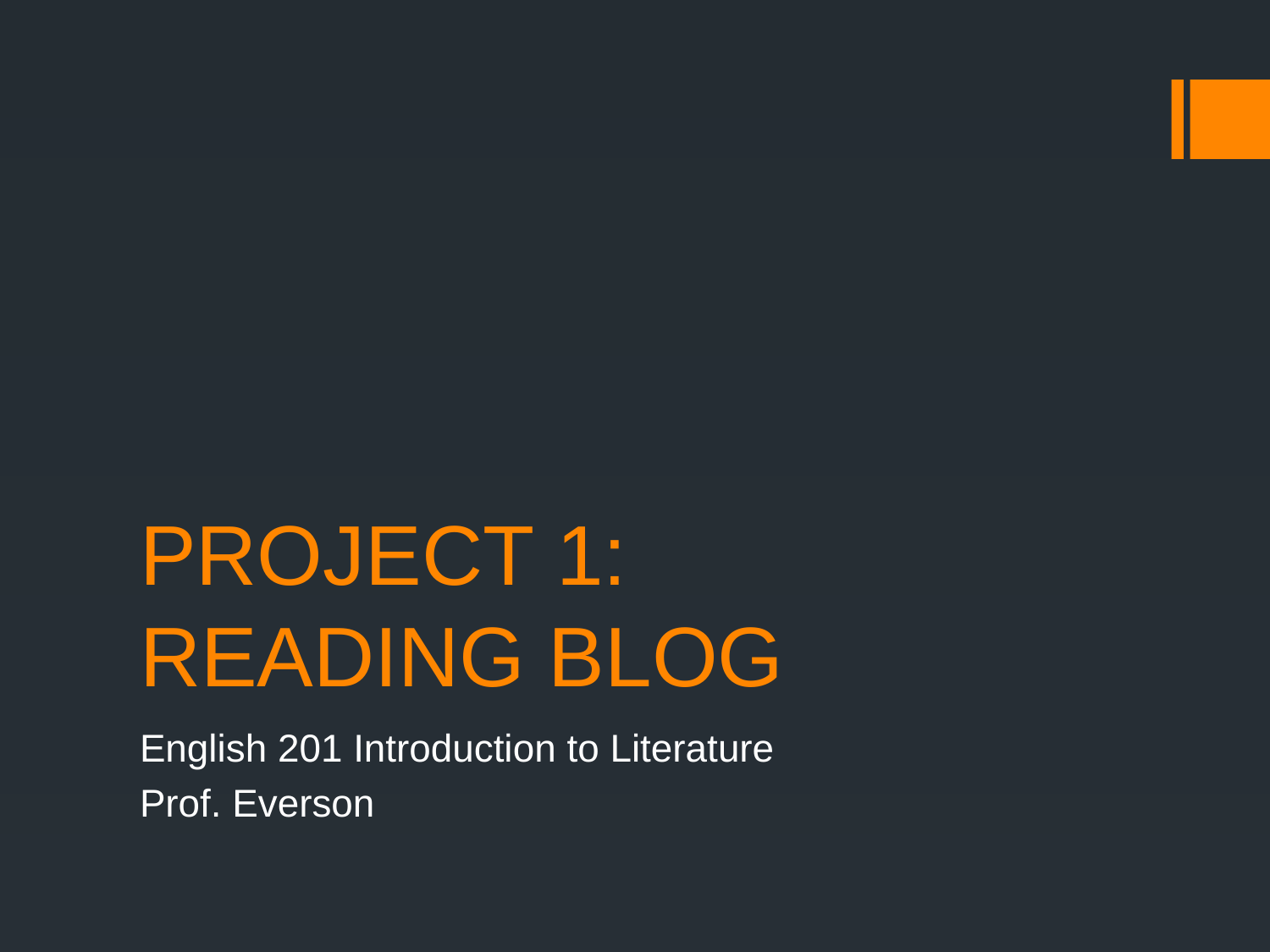

# PROJECT 1: READING BLOG
English 201 Introduction to Literature
Prof. Everson